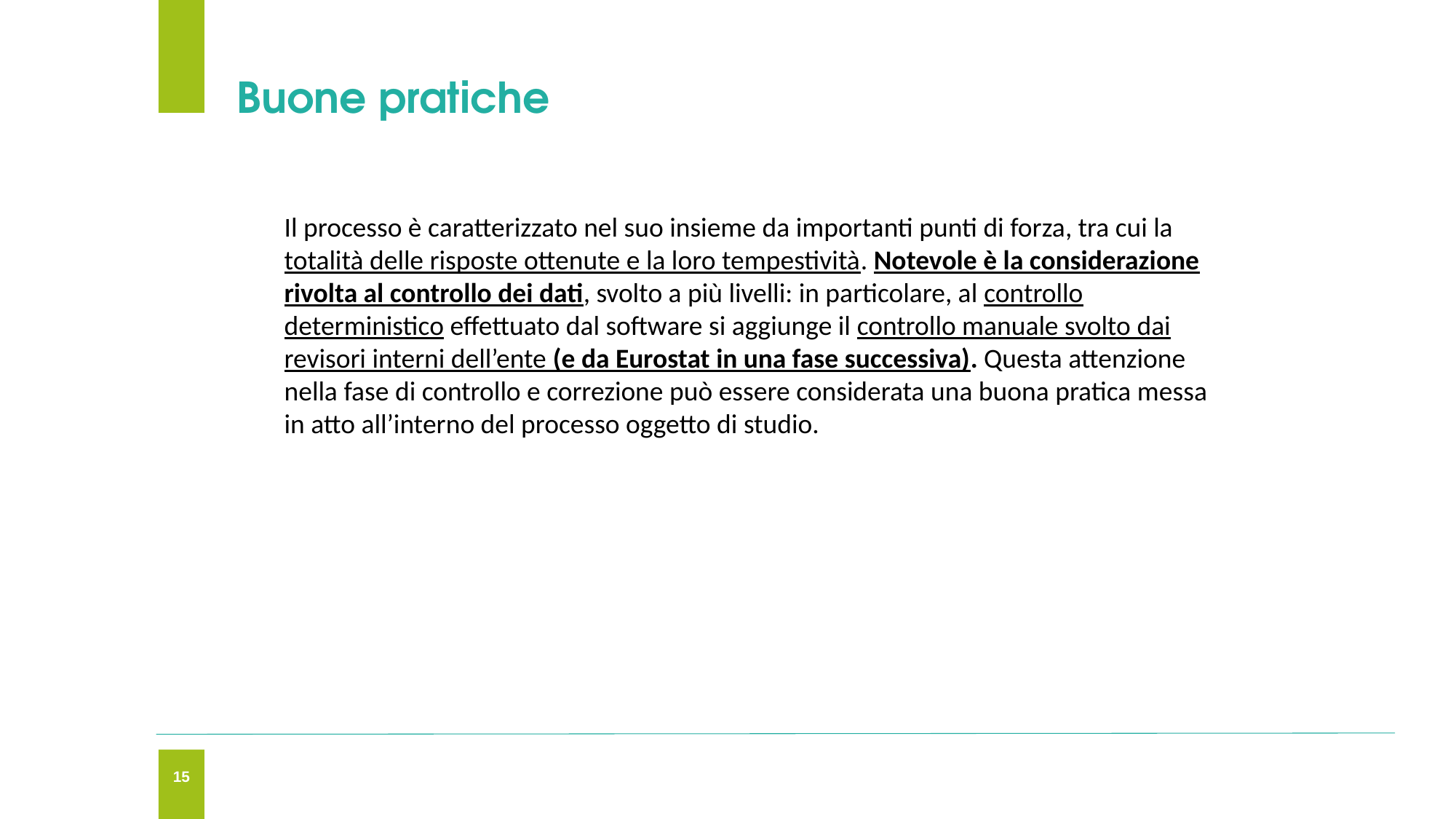

# Buone pratiche
Il processo è caratterizzato nel suo insieme da importanti punti di forza, tra cui la totalità delle risposte ottenute e la loro tempestività. Notevole è la considerazione rivolta al controllo dei dati, svolto a più livelli: in particolare, al controllo deterministico effettuato dal software si aggiunge il controllo manuale svolto dai revisori interni dell’ente (e da Eurostat in una fase successiva). Questa attenzione nella fase di controllo e correzione può essere considerata una buona pratica messa in atto all’interno del processo oggetto di studio.
15